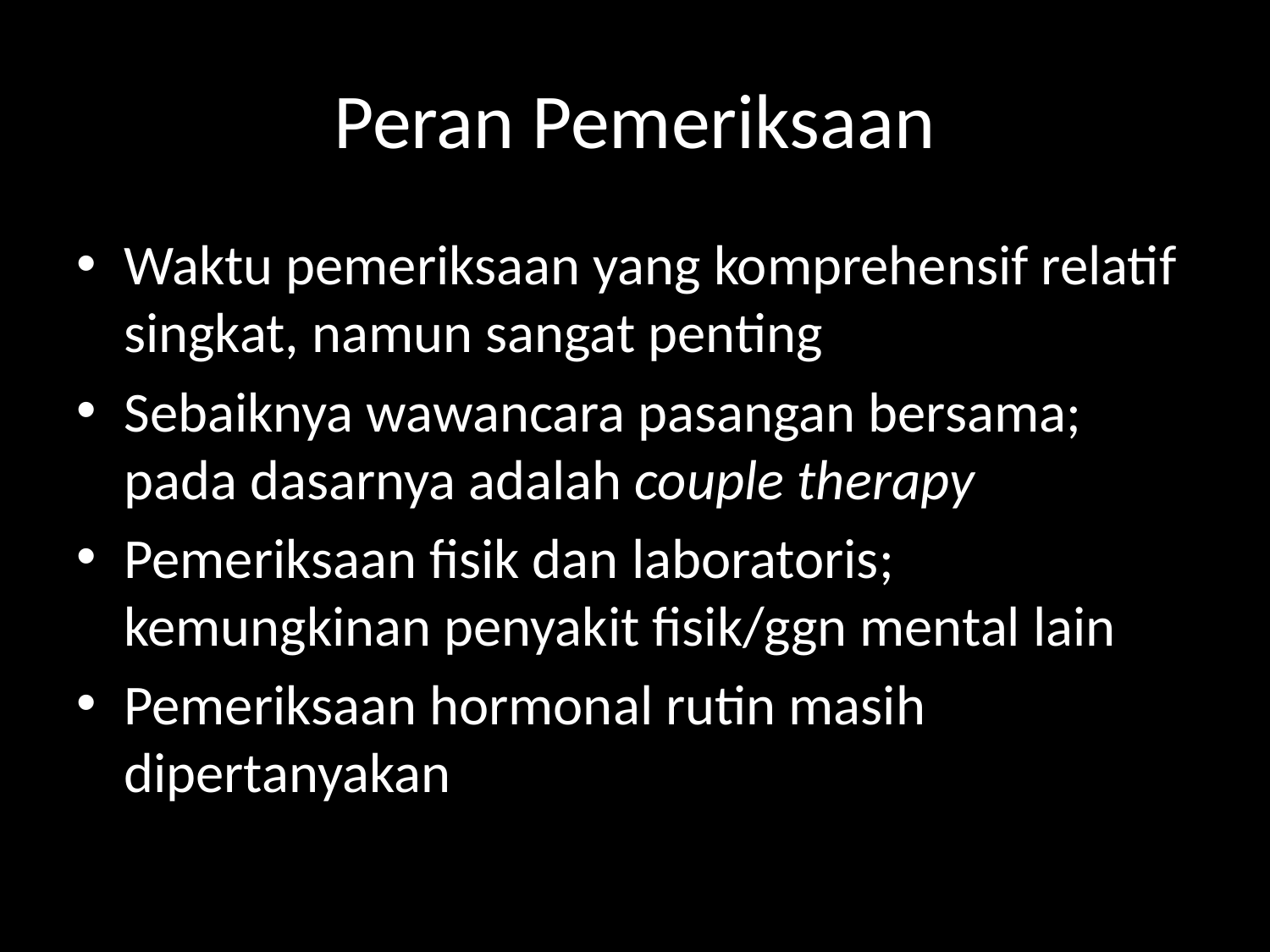

# Peran Pemeriksaan
Waktu pemeriksaan yang komprehensif relatif singkat, namun sangat penting
Sebaiknya wawancara pasangan bersama; pada dasarnya adalah couple therapy
Pemeriksaan fisik dan laboratoris; kemungkinan penyakit fisik/ggn mental lain
Pemeriksaan hormonal rutin masih dipertanyakan